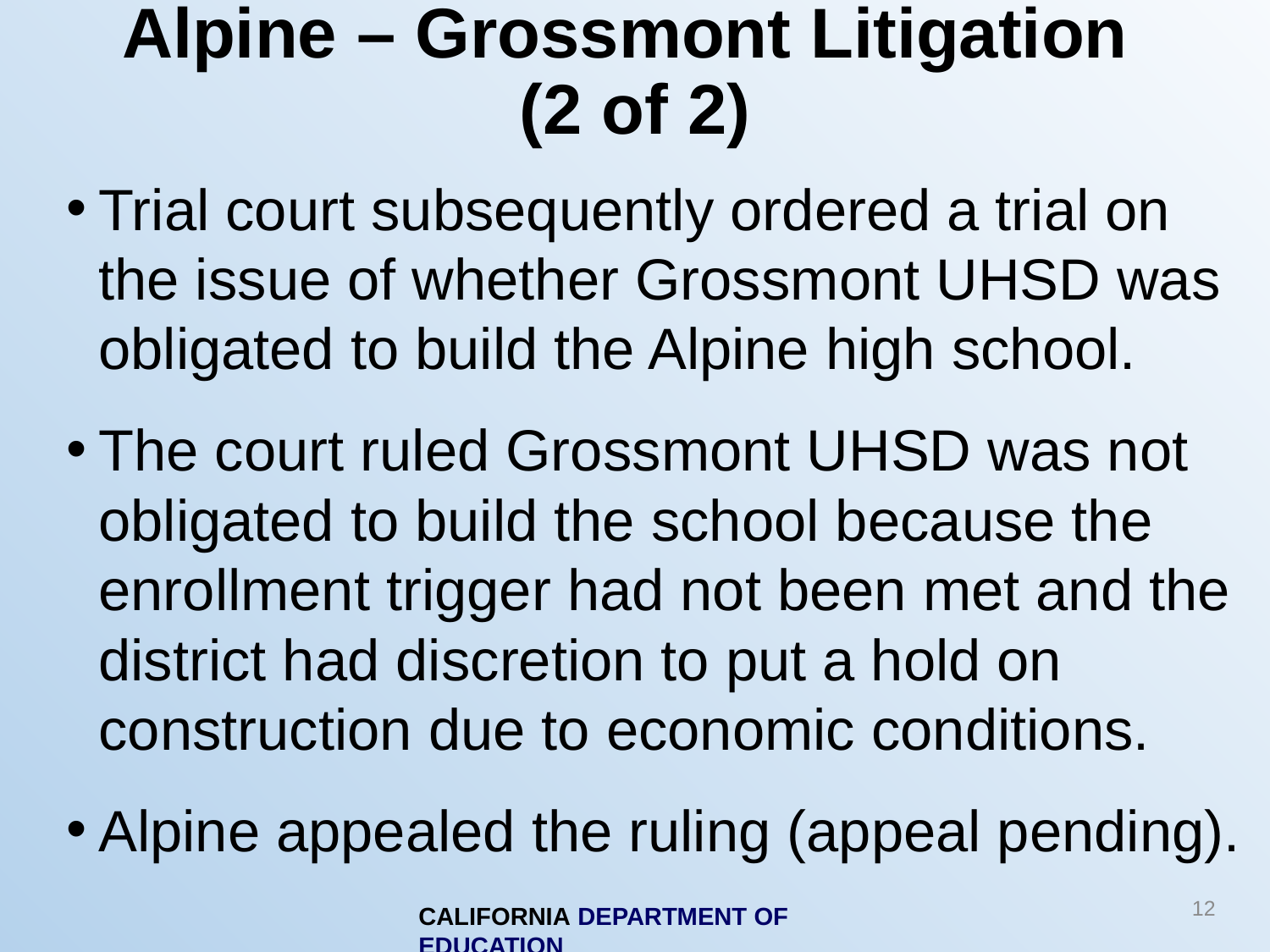

# Alpine – Grossmont Litigation (2 of 2)
Trial court subsequently ordered a trial on the issue of whether Grossmont UHSD was obligated to build the Alpine high school.
The court ruled Grossmont UHSD was not obligated to build the school because the enrollment trigger had not been met and the district had discretion to put a hold on construction due to economic conditions.
Alpine appealed the ruling (appeal pending).
12